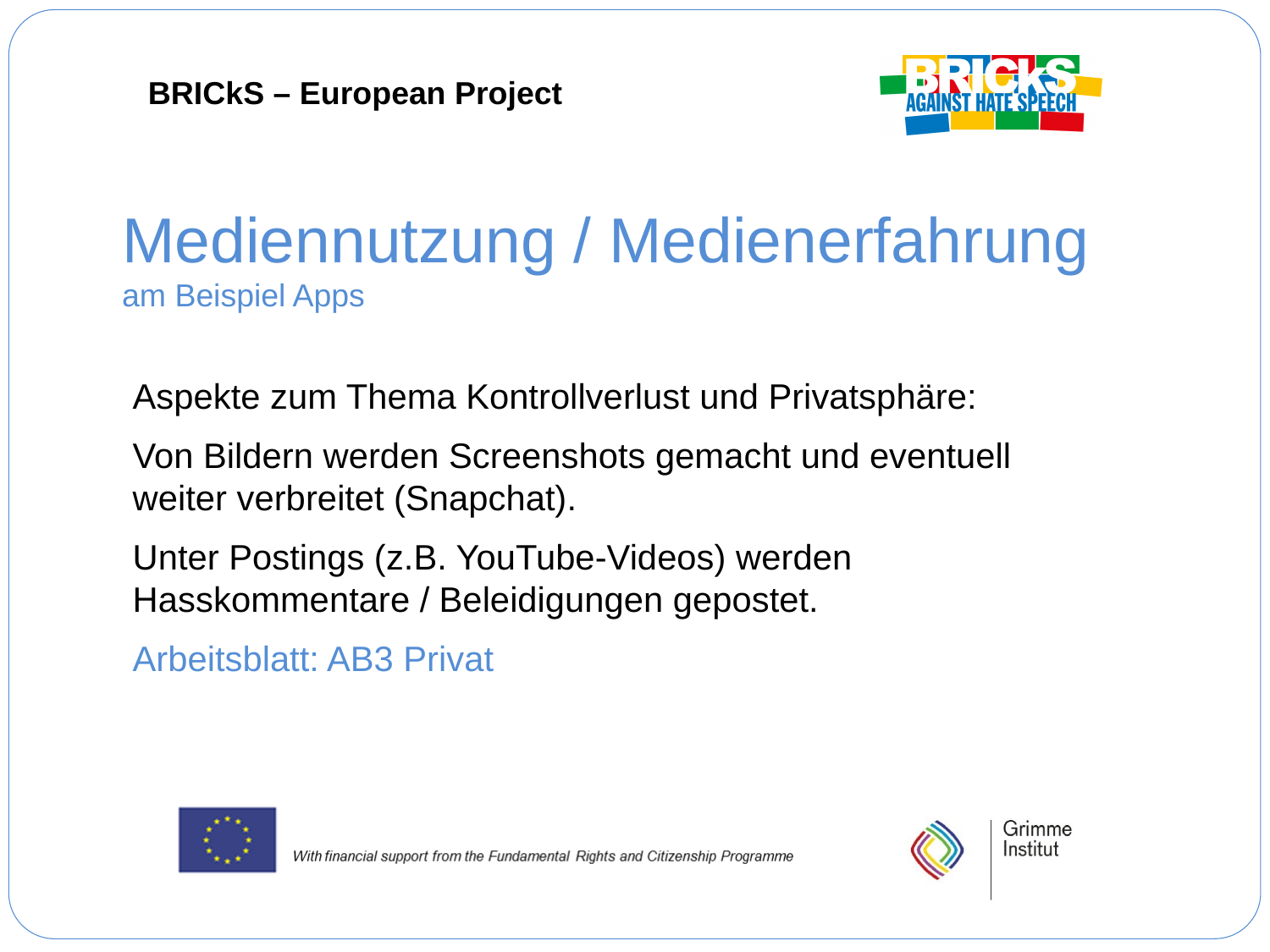

Mediennutzung / Medienerfahrung
am Beispiel Apps

Aspekte zum Thema Kontrollverlust und Privatsphäre:

Von Bildern werden Screenshots gemacht und eventuell weiter verbreitet (Snapchat).

Unter Postings (z.B. YouTube-Videos) werden Hasskommentare / Beleidigungen gepostet.

Arbeitsblatt: AB3 Privat